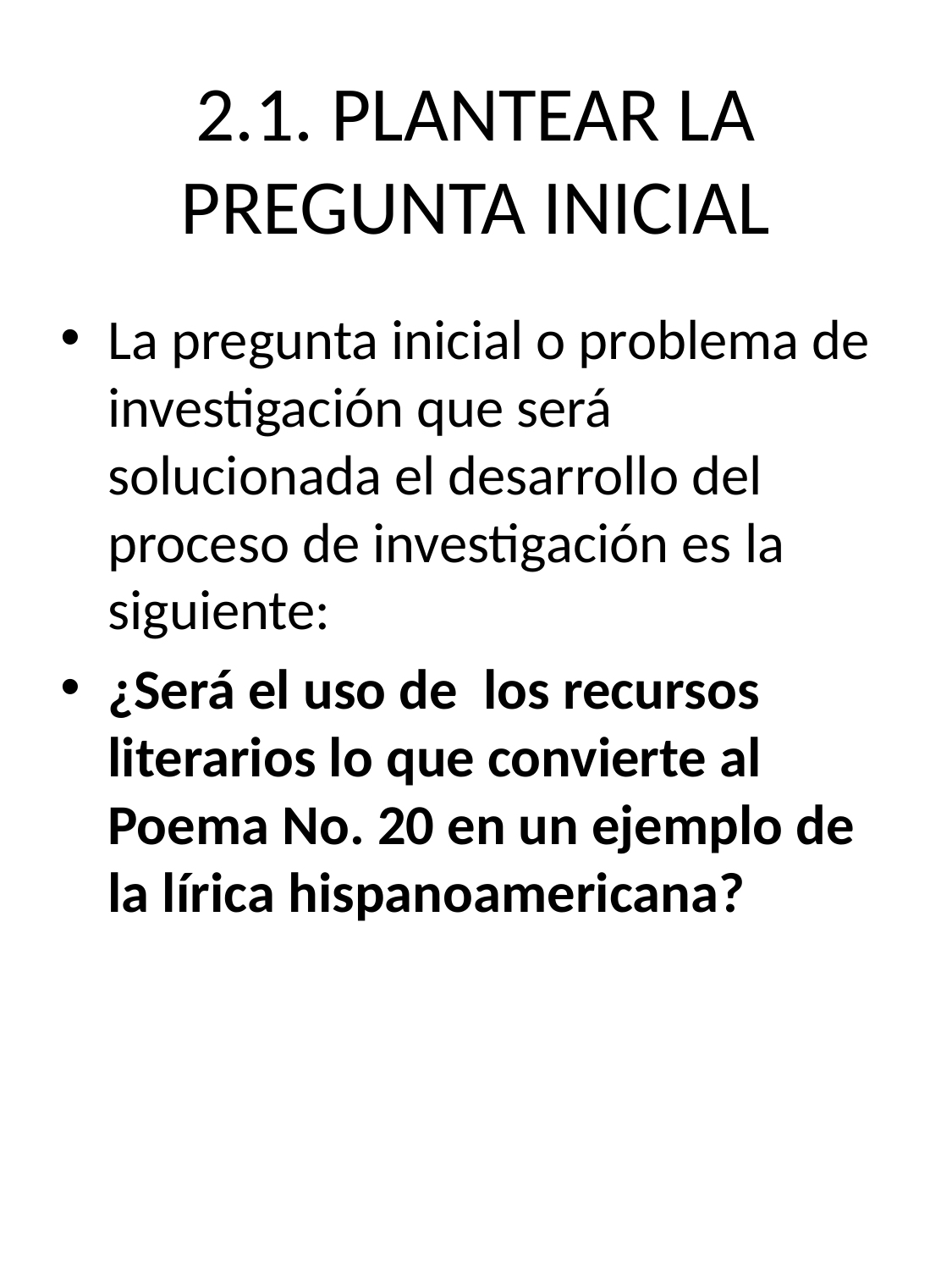

# 2.1. PLANTEAR LA PREGUNTA INICIAL
La pregunta inicial o problema de investigación que será solucionada el desarrollo del proceso de investigación es la siguiente:
¿Será el uso de  los recursos literarios lo que convierte al Poema No. 20 en un ejemplo de la lírica hispanoamericana?